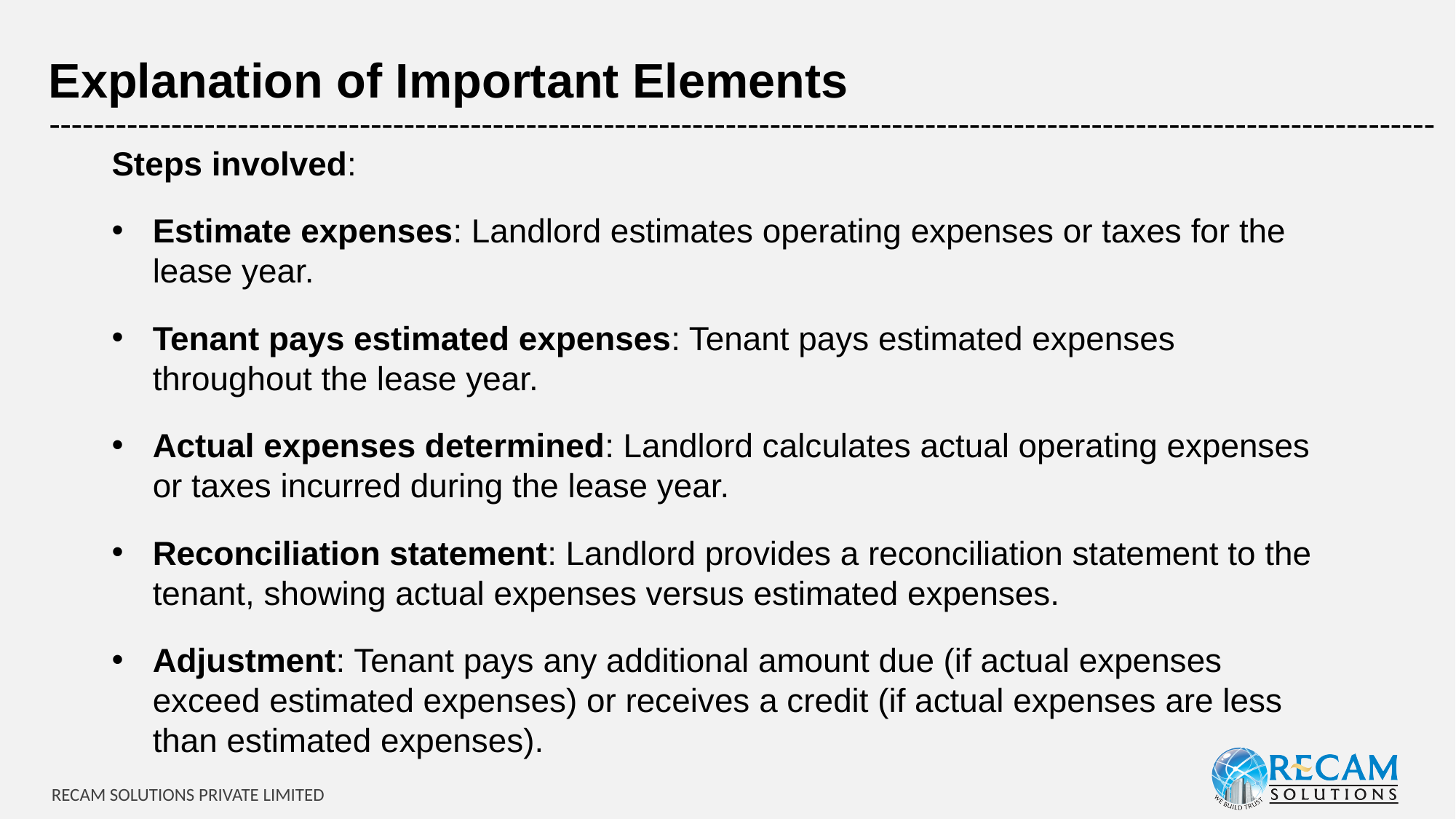

Explanation of Important Elements
-----------------------------------------------------------------------------------------------------------------------------
Steps involved:
Estimate expenses: Landlord estimates operating expenses or taxes for the lease year.
Tenant pays estimated expenses: Tenant pays estimated expenses throughout the lease year.
Actual expenses determined: Landlord calculates actual operating expenses or taxes incurred during the lease year.
Reconciliation statement: Landlord provides a reconciliation statement to the tenant, showing actual expenses versus estimated expenses.
Adjustment: Tenant pays any additional amount due (if actual expenses exceed estimated expenses) or receives a credit (if actual expenses are less than estimated expenses).
RECAM SOLUTIONS PRIVATE LIMITED